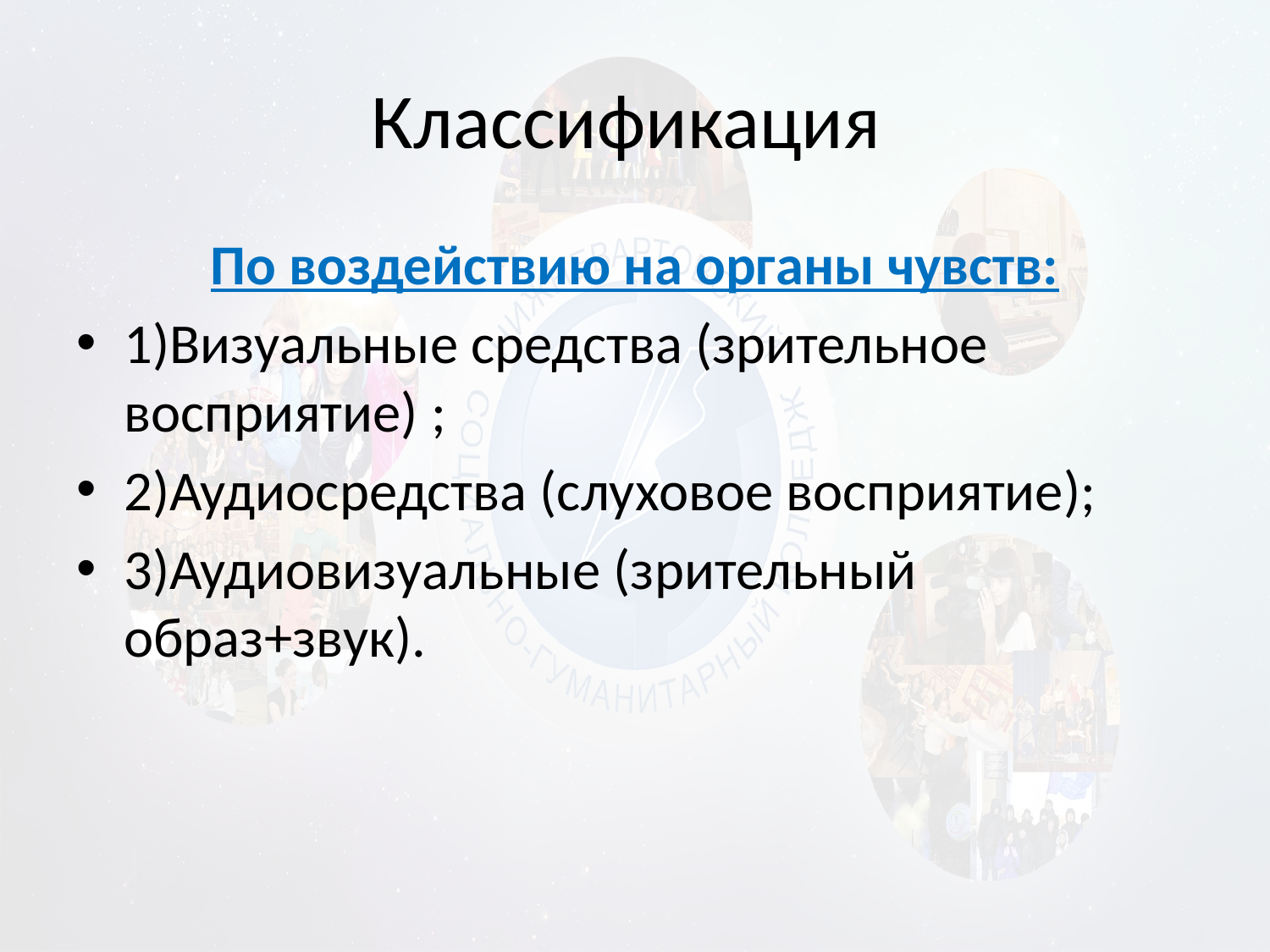

# Классификация
По воздействию на органы чувств:
1)Визуальные средства (зрительное восприятие) ;
2)Аудиосредства (слуховое восприятие);
3)Аудиовизуальные (зрительный образ+звук).